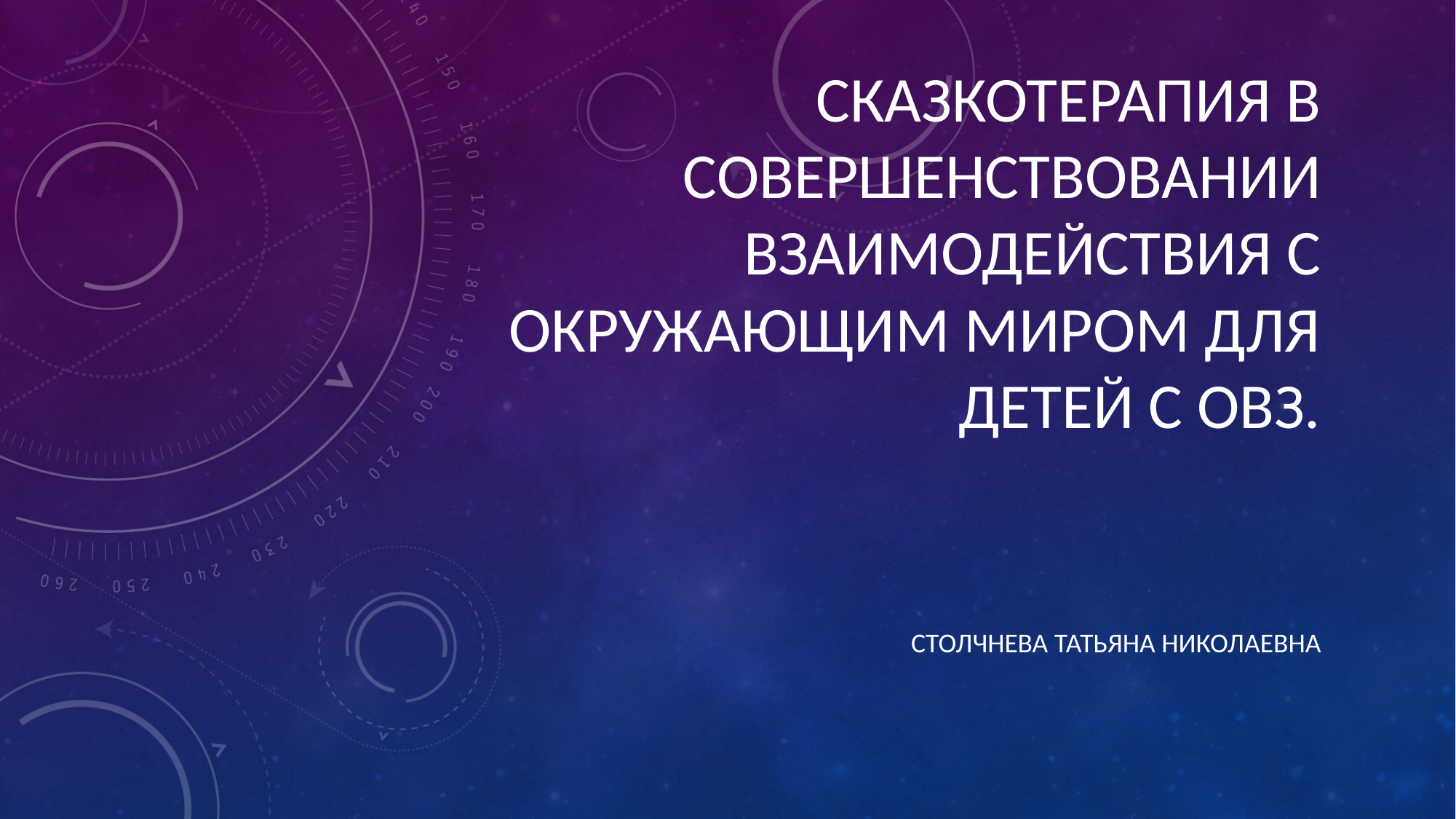

# Сказкотерапия в совершенствовании взаимодействия с окружающим миром для детей с ОВЗ.
Столчнева Татьяна Николаевна